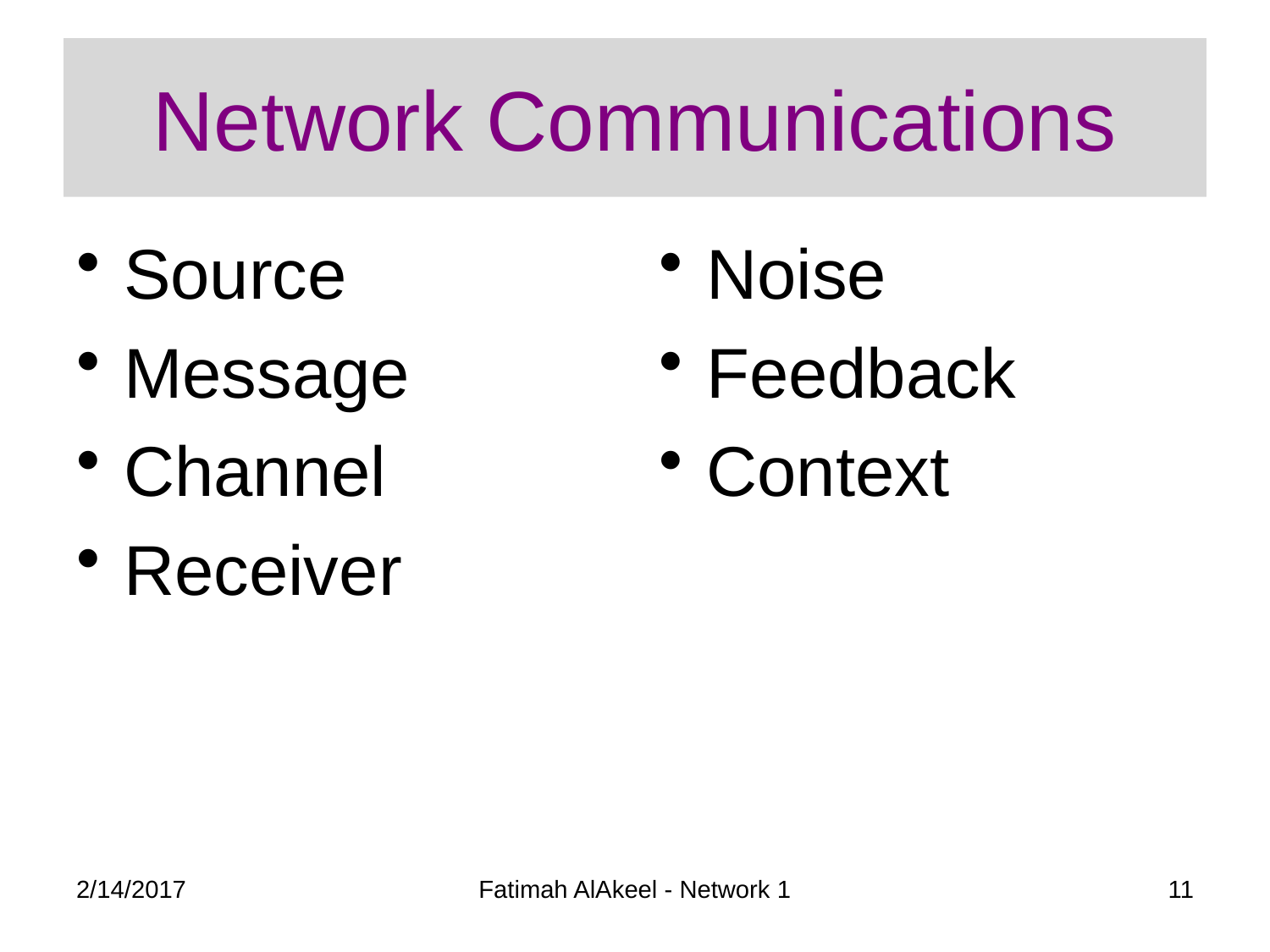

# Network Communications
Source
Message
Channel
Receiver

Noise
Feedback
Context

2/14/2017
Fatimah AlAkeel - Network 1
11